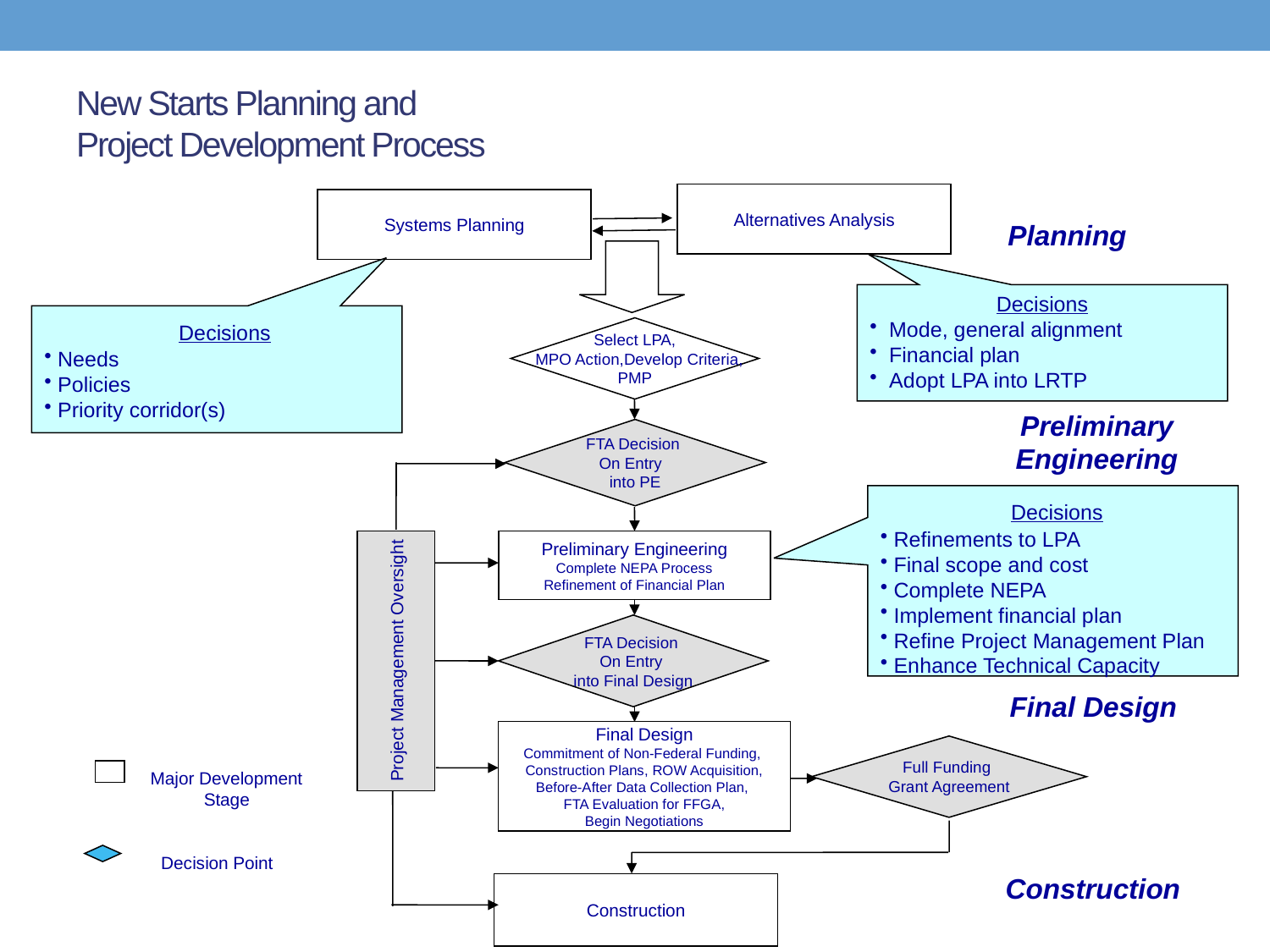

# New Starts Planning and Project Development Process
Alternatives Analysis
Systems Planning
Planning

Decisions
  Mode, general alignment
  Financial plan
  Adopt LPA into LRTP
  Decisions
 Needs
 Policies
 Priority corridor(s)
Select LPA,
  MPO Action,Develop Criteria,
PMP

Preliminary Engineering
FTA Decision
On Entry
into PE

 Decisions
 Refinements to LPA
 Final scope and cost
 Complete NEPA
 Implement financial plan
 Refine Project Management Plan
 Enhance Technical Capacity

Preliminary Engineering
Complete NEPA Process
Refinement of Financial Plan

FTA Decision
On Entry
into Final Design
Project Management Oversight

Final Design

Final Design
Commitment of Non-Federal Funding,
Construction Plans, ROW Acquisition,
Before-After Data Collection Plan,
FTA Evaluation for FFGA,
 Begin Negotiations

Full Funding
Grant Agreement

Major Development
           Stage

Decision Point

Construction
Construction